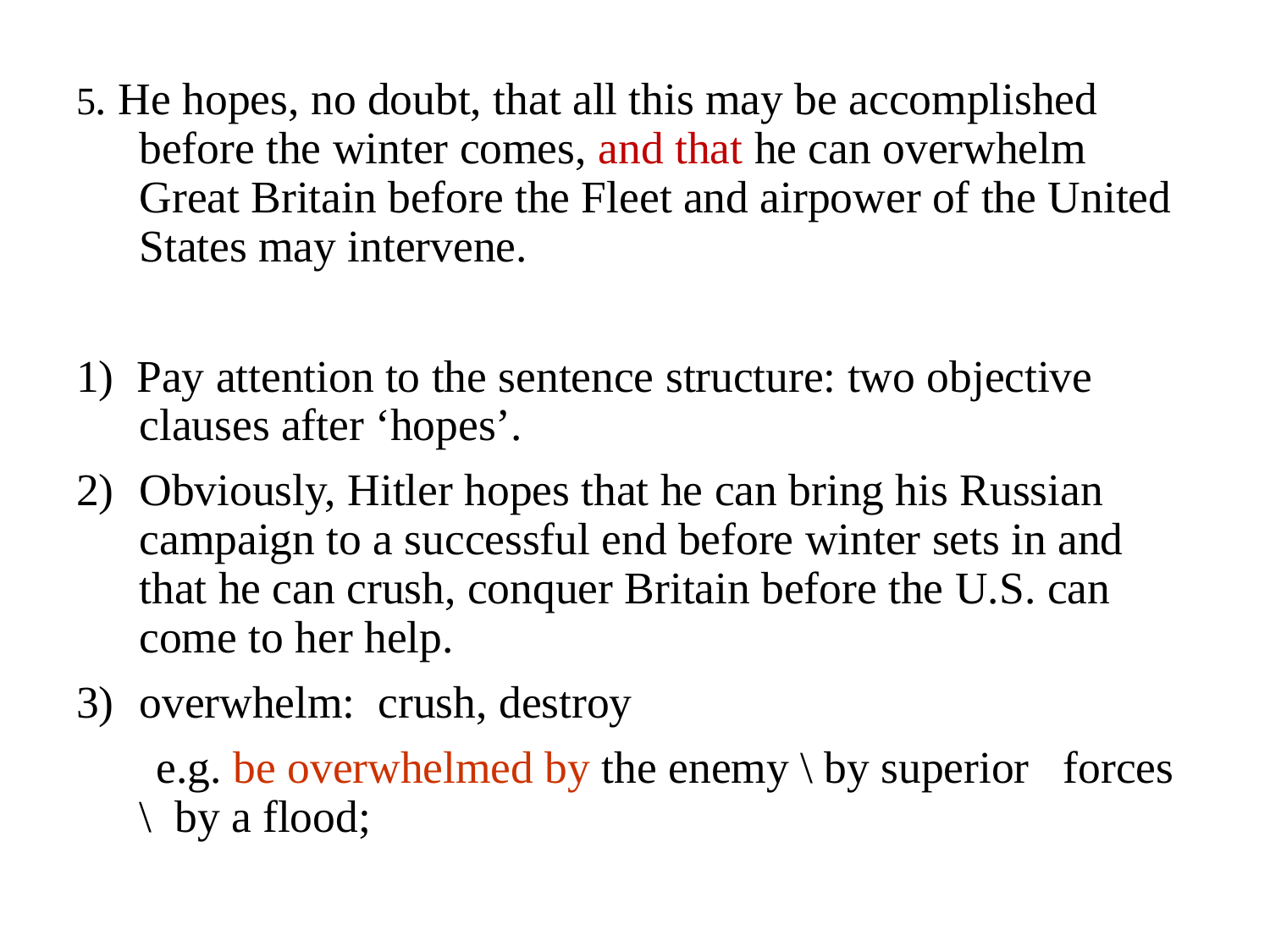

5. He hopes, no doubt, that all this may be accomplished before the winter comes, and that he can overwhelm Great Britain before the Fleet and airpower of the United States may intervene.

1)  Pay attention to the sentence structure: two objective clauses after ‘hopes’.
Obviously, Hitler hopes that he can bring his Russian campaign to a successful end before winter sets in and that he can crush, conquer Britain before the U.S. can come to her help.
overwhelm:  crush, destroy
       e.g. be overwhelmed by the enemy \ by superior   forces  \  by a flood;